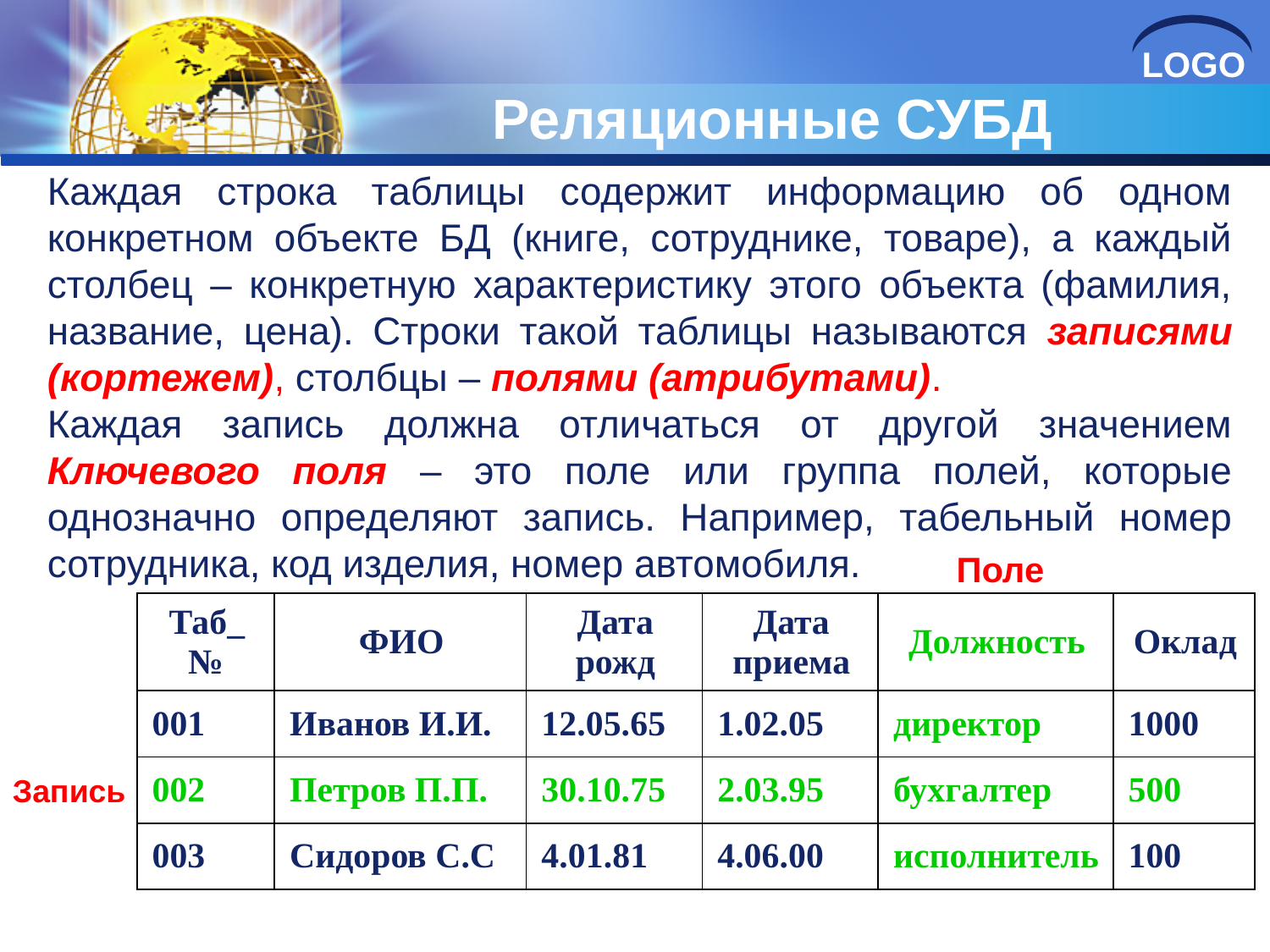

Реляционные СУБД
Каждая строка таблицы содержит информацию об одном конкретном объекте БД (книге, сотруднике, товаре), а каждый столбец – конкретную характеристику этого объекта (фамилия, название, цена). Строки такой таблицы называются записями (кортежем), столбцы – полями (атрибутами).
Каждая запись должна отличаться от другой значением Ключевого поля – это поле или группа полей, которые однозначно определяют запись. Например, табельный номер сотрудника, код изделия, номер автомобиля.
Поле
| Таб\_№ | ФИО | Дата рожд | Дата приема | Должность | Оклад |
| --- | --- | --- | --- | --- | --- |
| 001 | Иванов И.И. | 12.05.65 | 1.02.05 | директор | 1000 |
| 002 | Петров П.П. | 30.10.75 | 2.03.95 | бухгалтер | 500 |
| 003 | Сидоров С.С | 4.01.81 | 4.06.00 | исполнитель | 100 |
Запись